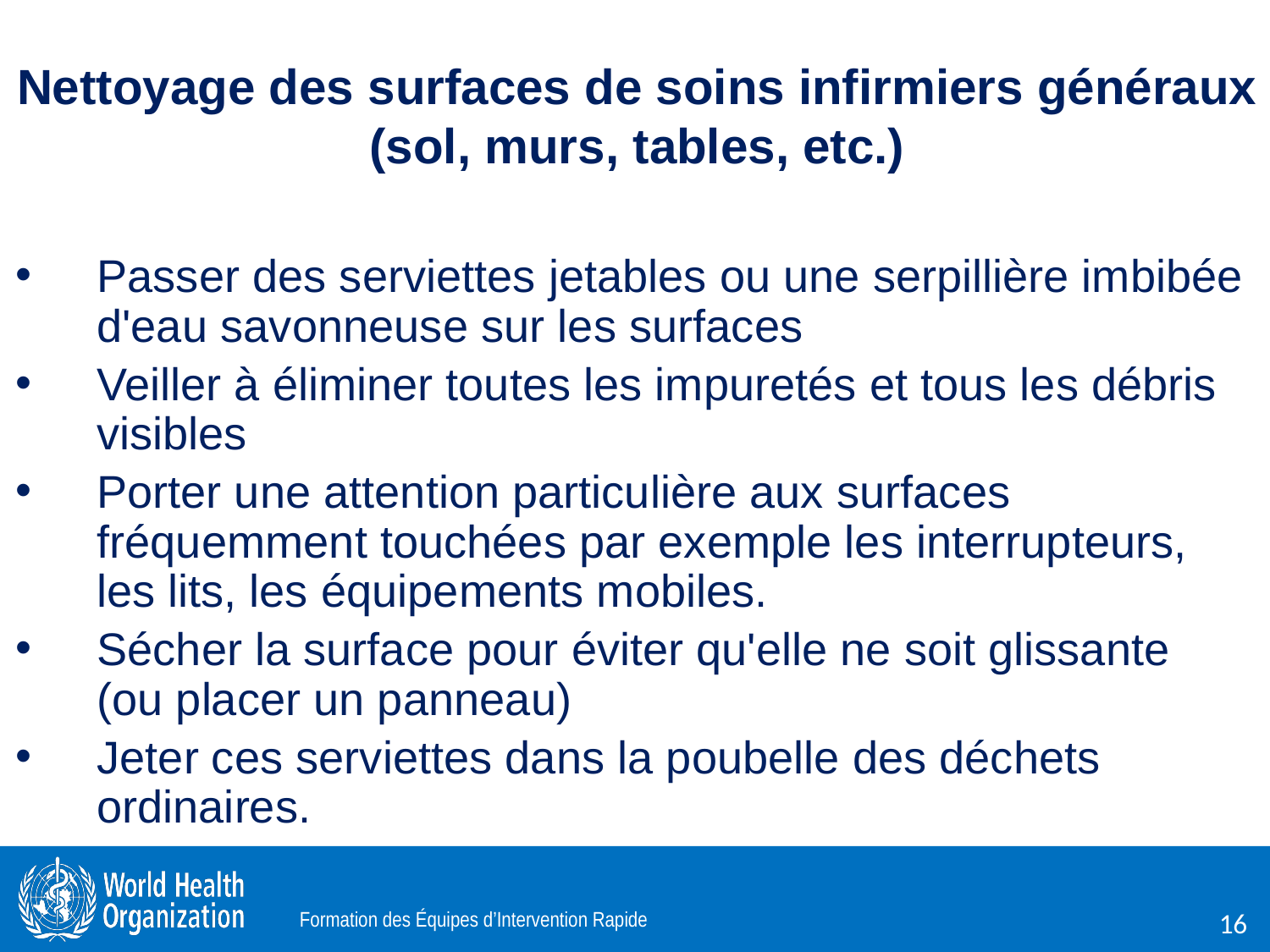

Nettoyage des surfaces de soins infirmiers généraux
(sol, murs, tables, etc.)
Passer des serviettes jetables ou une serpillière imbibée d'eau savonneuse sur les surfaces
Veiller à éliminer toutes les impuretés et tous les débris visibles
Porter une attention particulière aux surfaces fréquemment touchées par exemple les interrupteurs, les lits, les équipements mobiles.
Sécher la surface pour éviter qu'elle ne soit glissante
(ou placer un panneau)
Jeter ces serviettes dans la poubelle des déchets ordinaires.